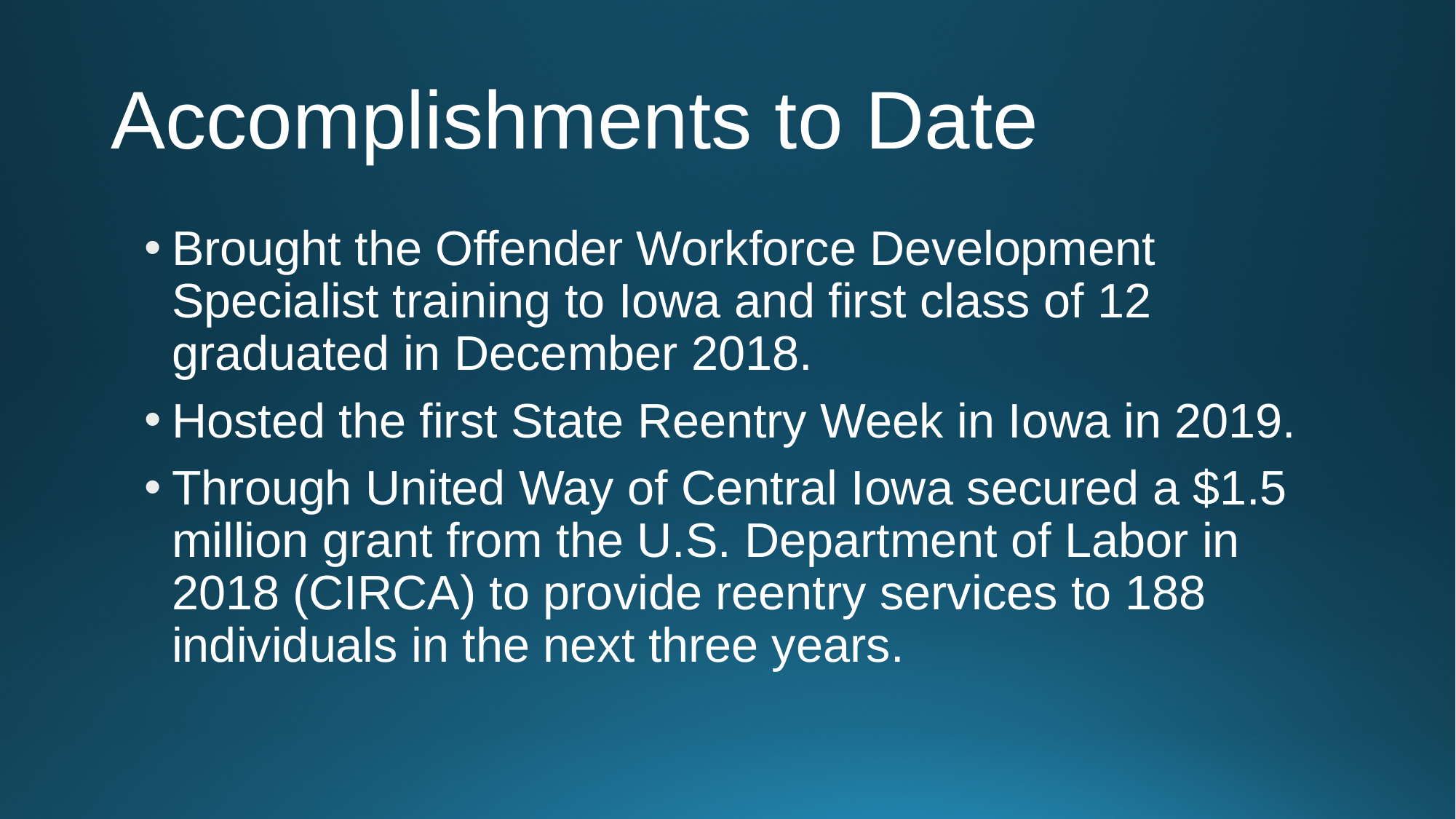

# Accomplishments to Date
Brought the Offender Workforce Development Specialist training to Iowa and first class of 12 graduated in December 2018.
Hosted the first State Reentry Week in Iowa in 2019.
Through United Way of Central Iowa secured a $1.5 million grant from the U.S. Department of Labor in 2018 (CIRCA) to provide reentry services to 188 individuals in the next three years.